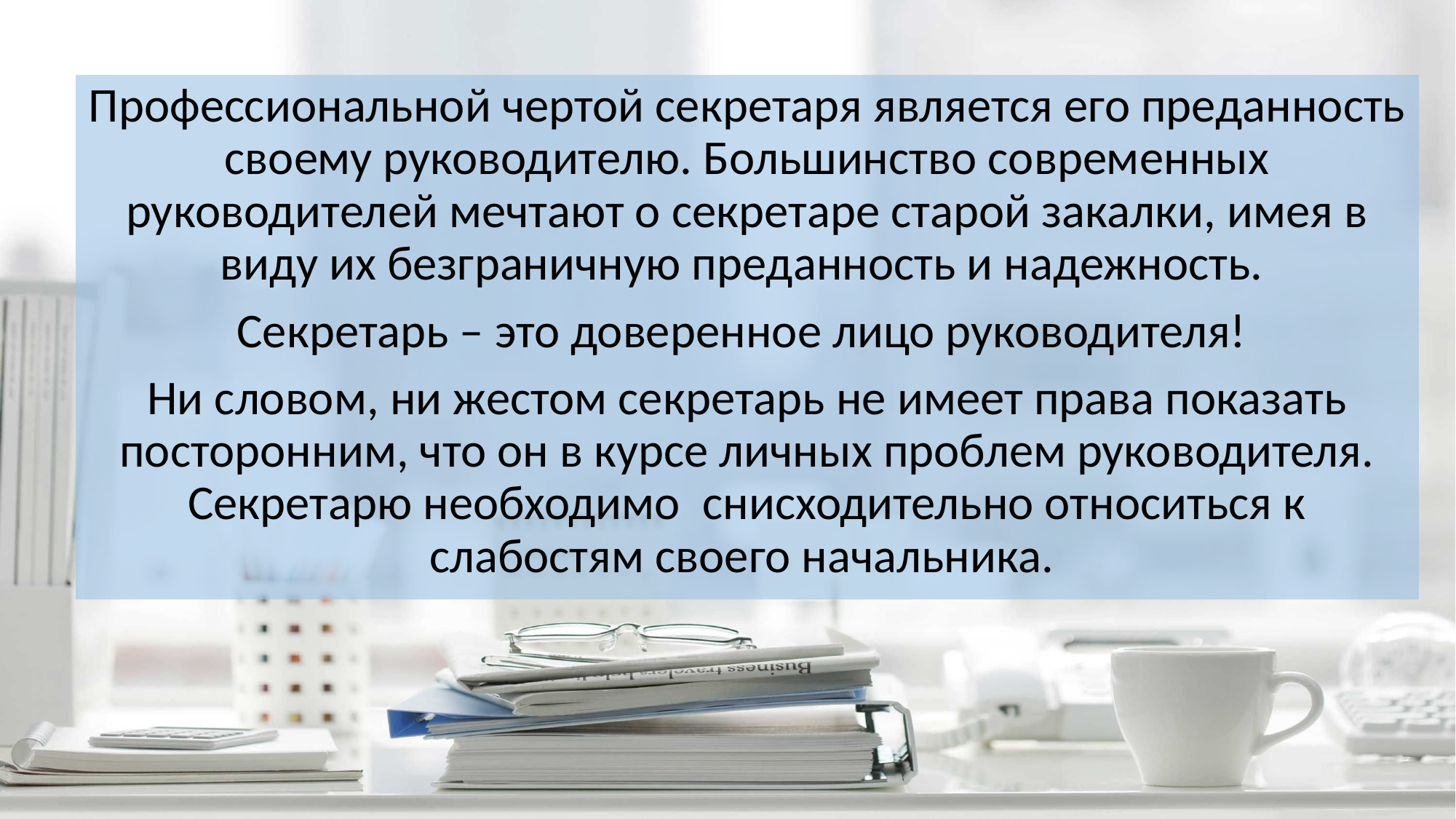

Профессиональной чертой секретаря является его преданность своему руководителю. Большинство современных руководителей мечтают о секретаре старой закалки, имея в виду их безграничную преданность и надежность.
Секретарь – это доверенное лицо руководителя!
Ни словом, ни жестом секретарь не имеет права показать посторонним, что он в курсе личных проблем руководителя. Секретарю необходимо  снисходительно относиться к слабостям своего начальника.